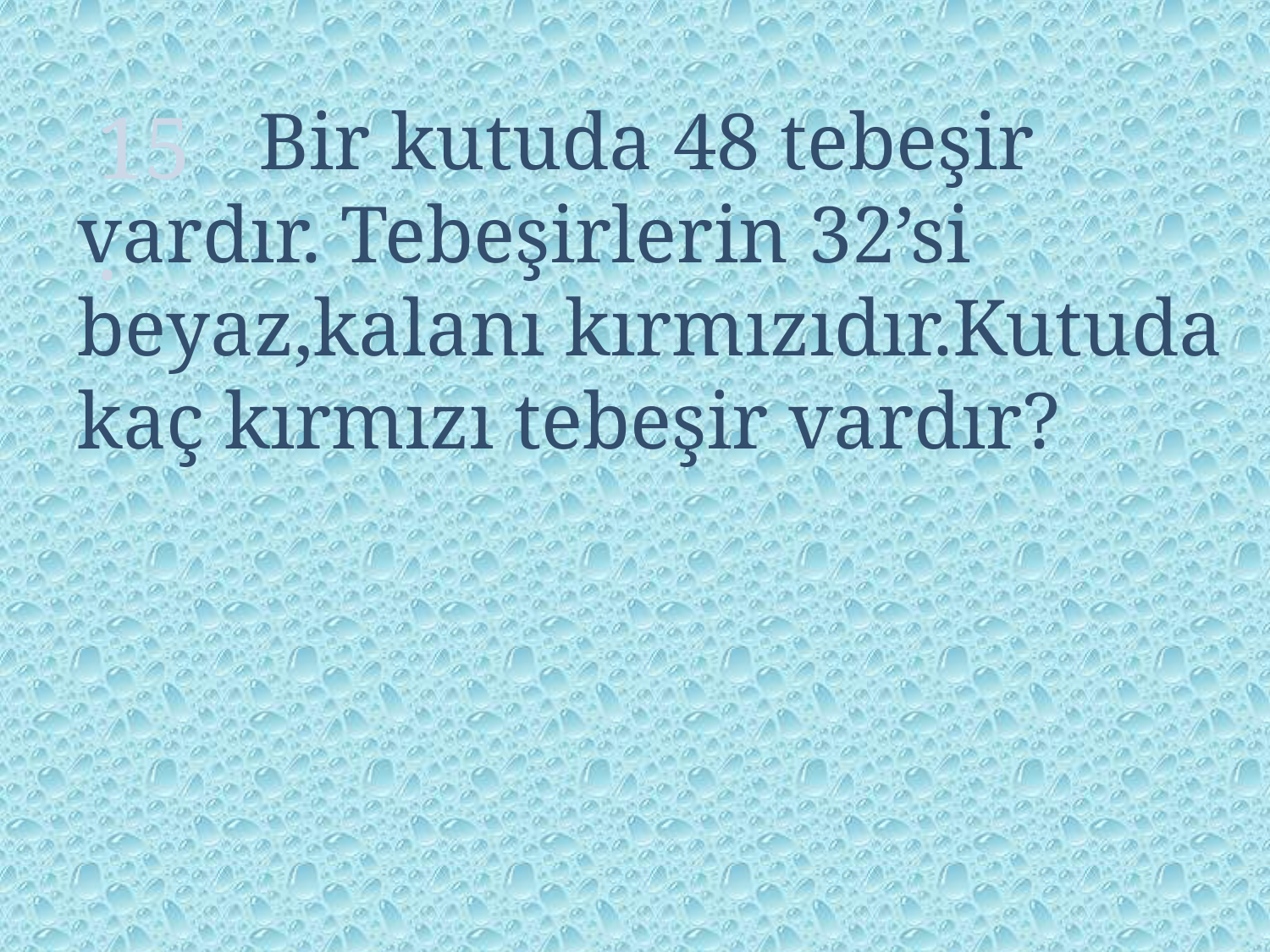

15.
         Bir kutuda 48 tebeşir vardır. Tebeşirlerin 32’si beyaz,kalanı kırmızıdır.Kutuda kaç kırmızı tebeşir vardır?